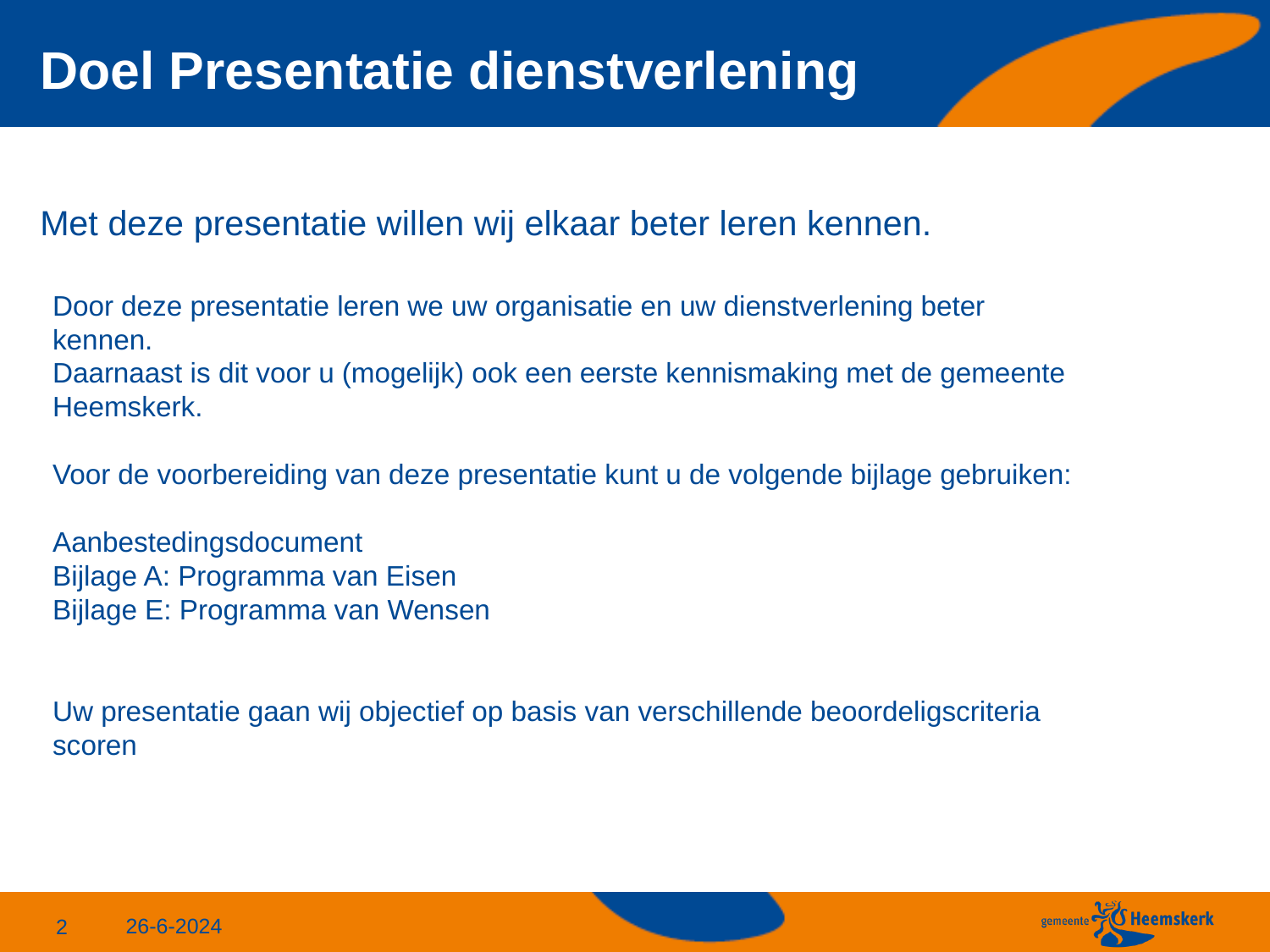

# Doel Presentatie dienstverlening
Met deze presentatie willen wij elkaar beter leren kennen.
Door deze presentatie leren we uw organisatie en uw dienstverlening beter kennen.
Daarnaast is dit voor u (mogelijk) ook een eerste kennismaking met de gemeente Heemskerk.

Voor de voorbereiding van deze presentatie kunt u de volgende bijlage gebruiken:

Aanbestedingsdocument
Bijlage A: Programma van Eisen
Bijlage E: Programma van Wensen

Uw presentatie gaan wij objectief op basis van verschillende beoordeligscriteria scoren
26-6-2024
2